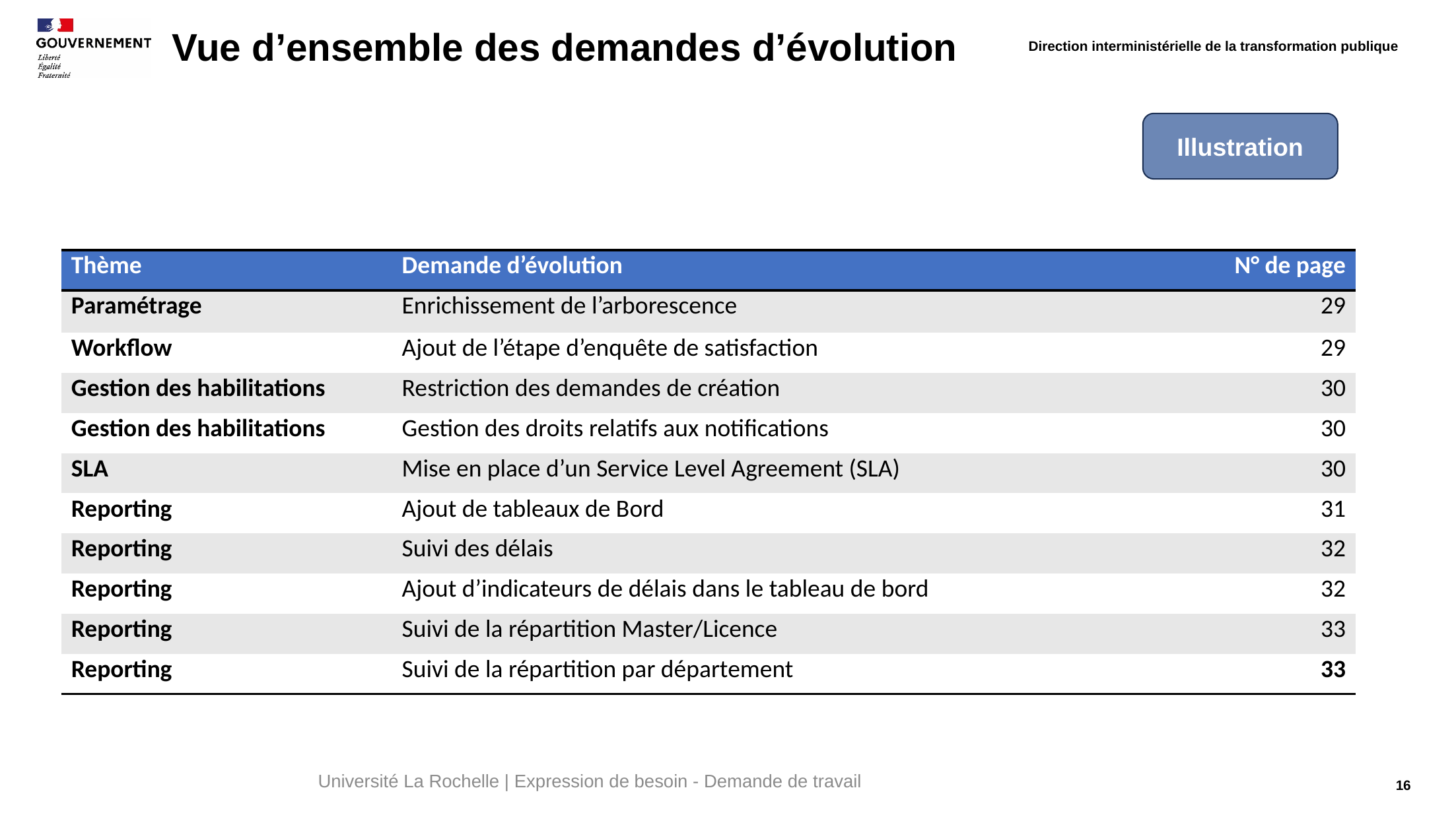

# Vue d’ensemble des demandes d’évolution
Illustration
| Thème | Demande d’évolution | N° de page |
| --- | --- | --- |
| Paramétrage | Enrichissement de l’arborescence | 29 |
| Workflow | Ajout de l’étape d’enquête de satisfaction | 29 |
| Gestion des habilitations | Restriction des demandes de création | 30 |
| Gestion des habilitations | Gestion des droits relatifs aux notifications | 30 |
| SLA | Mise en place d’un Service Level Agreement (SLA) | 30 |
| Reporting | Ajout de tableaux de Bord | 31 |
| Reporting | Suivi des délais | 32 |
| Reporting | Ajout d’indicateurs de délais dans le tableau de bord | 32 |
| Reporting | Suivi de la répartition Master/Licence | 33 |
| Reporting | Suivi de la répartition par département | 33 |
Université La Rochelle | Expression de besoin - Demande de travail